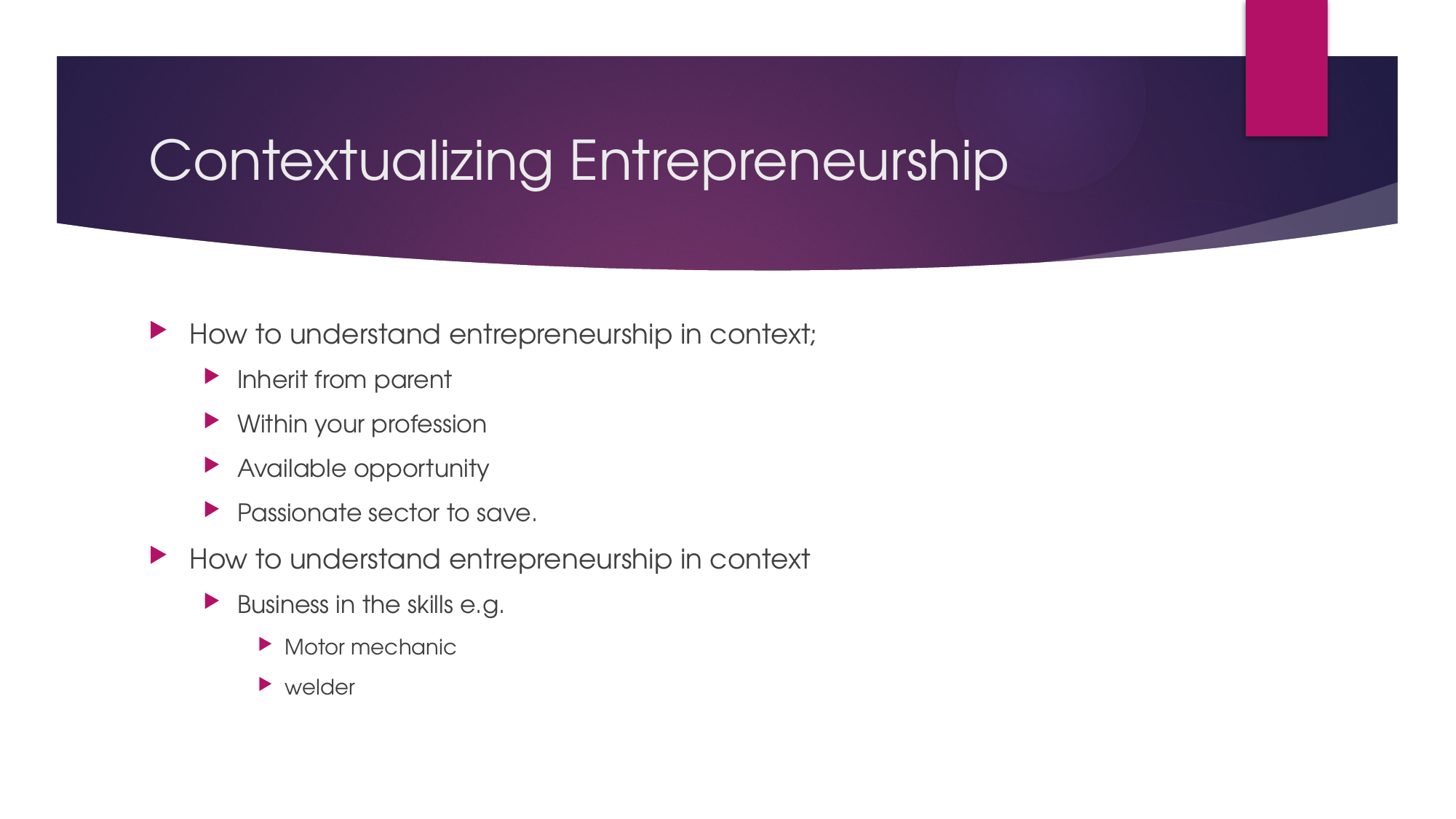

# Contextualizing Entrepreneurship
How to understand entrepreneurship in context;
Inherit from parent
Within your profession
Available opportunity
Passionate sector to save.
How to understand entrepreneurship in context
Business in the skills e.g.
Motor mechanic
welder